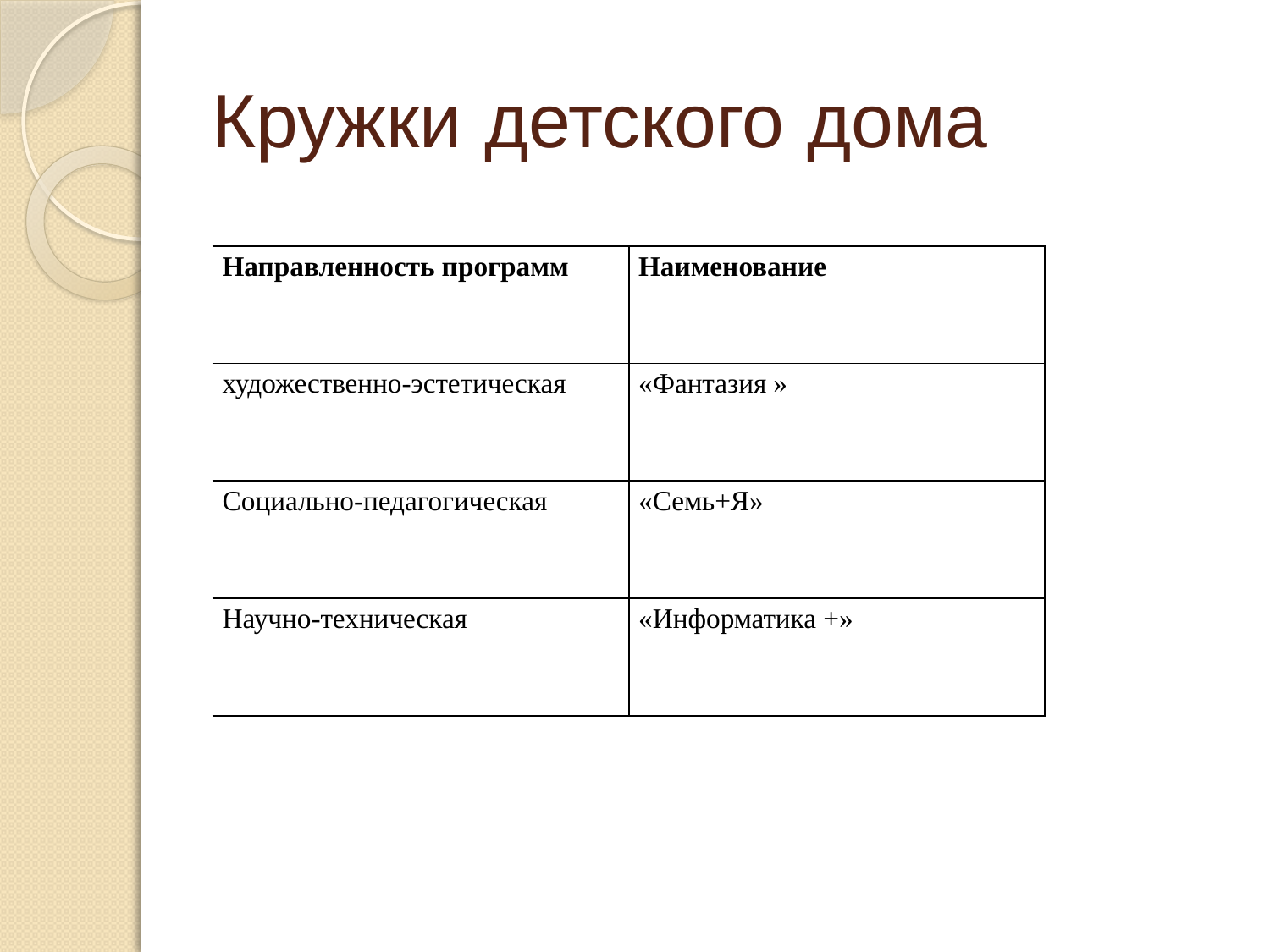

# Кружки детского дома
| Направленность программ | Наименование |
| --- | --- |
| художественно-эстетическая | «Фантазия » |
| Социально-педагогическая | «Семь+Я» |
| Научно-техническая | «Информатика +» |